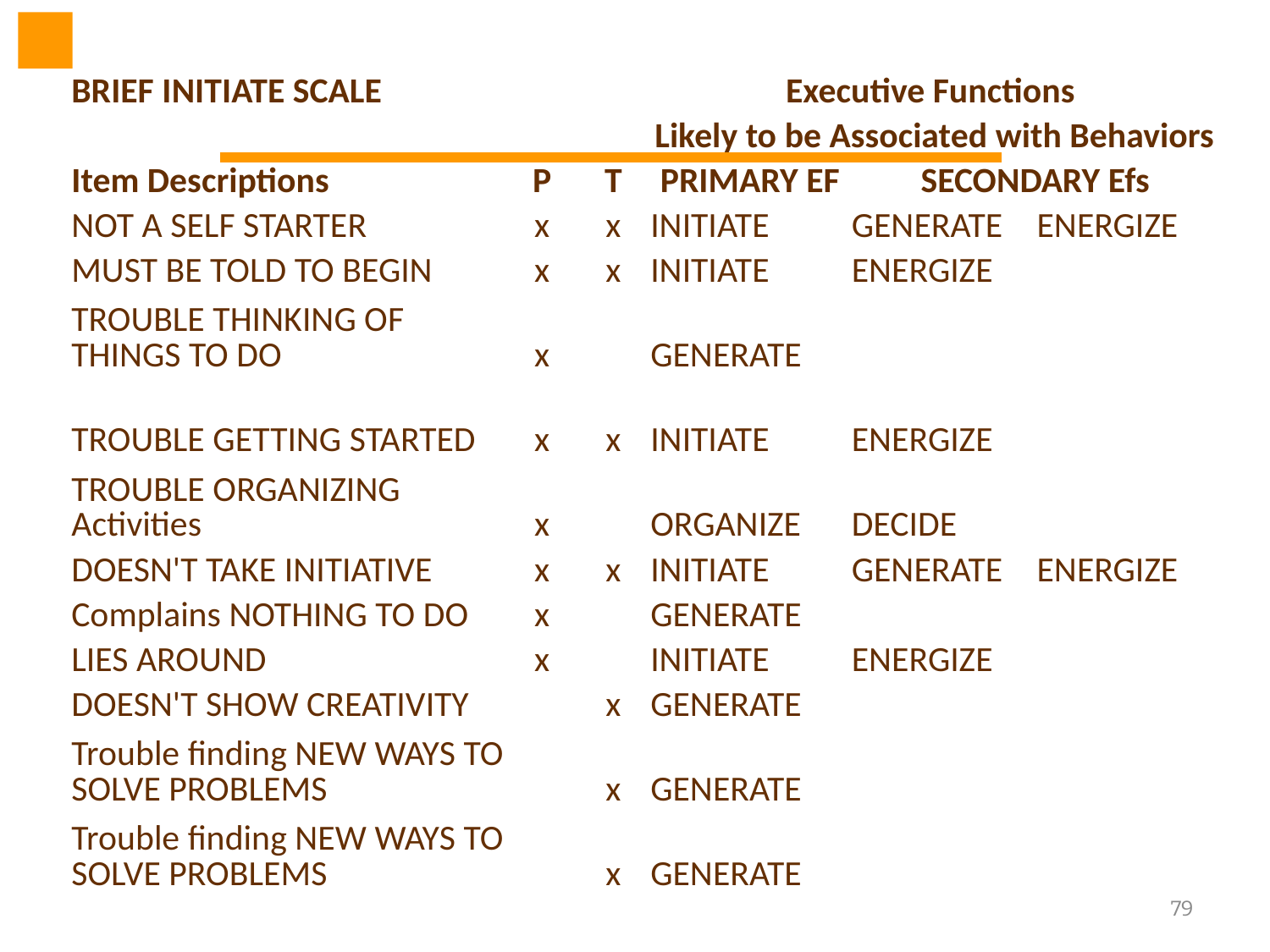

| BRIEF INITIATE SCALE |  |  | Executive Functions |  |  |
| --- | --- | --- | --- | --- | --- |
|  |  |  | Likely to be Associated with Behaviors |  |  |
| Item Descriptions | P | T | PRIMARY EF | SECONDARY Efs |  |
| NOT A SELF STARTER | x | x | INITIATE | GENERATE | ENERGIZE |
| MUST BE TOLD TO BEGIN | x | x | INITIATE | ENERGIZE |  |
| TROUBLE THINKING OF THINGS TO DO | x |  | GENERATE |  |  |
| TROUBLE GETTING STARTED | x | x | INITIATE | ENERGIZE |  |
| TROUBLE ORGANIZING Activities | x |  | ORGANIZE | DECIDE |  |
| DOESN'T TAKE INITIATIVE | x | x | INITIATE | GENERATE | ENERGIZE |
| Complains NOTHING TO DO | x |  | GENERATE |  |  |
| LIES AROUND | x |  | INITIATE | ENERGIZE |  |
| DOESN'T SHOW CREATIVITY |  | x | GENERATE |  |  |
| Trouble finding NEW WAYS TO SOLVE PROBLEMS |  | x | GENERATE |  |  |
| Trouble finding NEW WAYS TO SOLVE PROBLEMS |  | x | GENERATE |  |  |
79